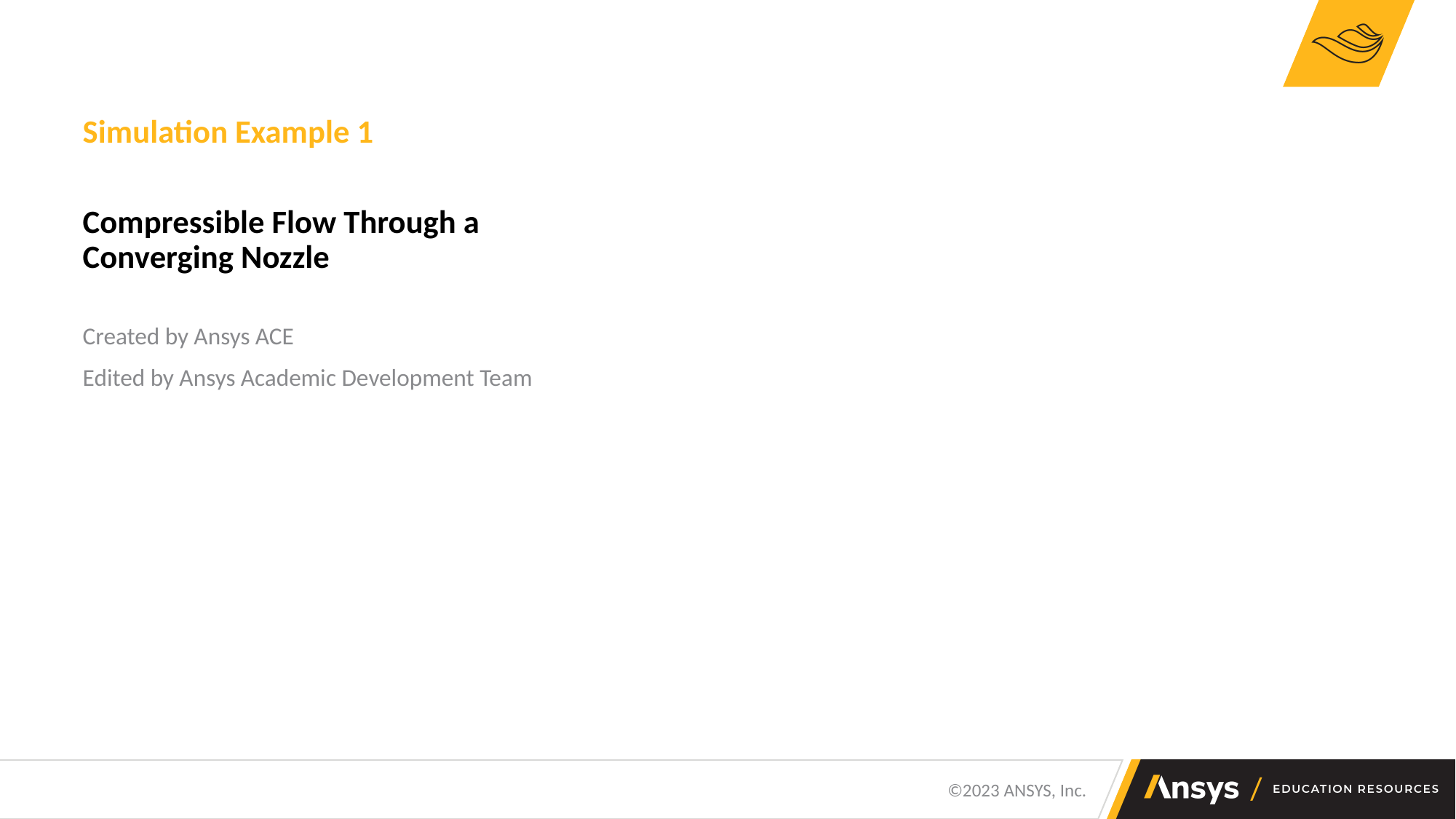

Simulation Example 1

Compressible Flow Through a Converging Nozzle
Created by Ansys ACE
Edited by Ansys Academic Development Team